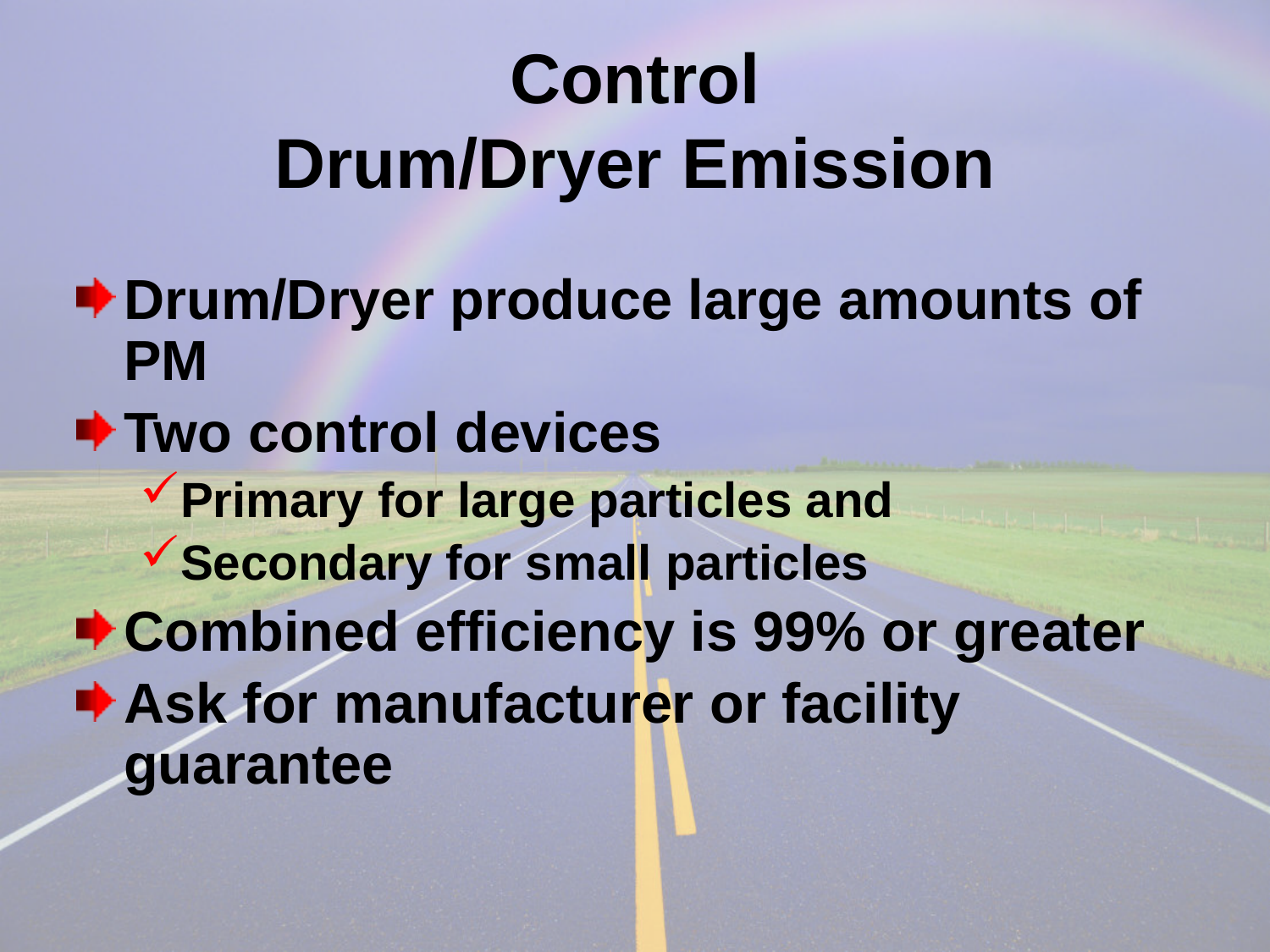

# Control Drum/Dryer Emission
Drum/Dryer produce large amounts of PM
Two control devices
Primary for large particles and
Secondary for small particles
Combined efficiency is 99% or greater
Ask for manufacturer or facility guarantee